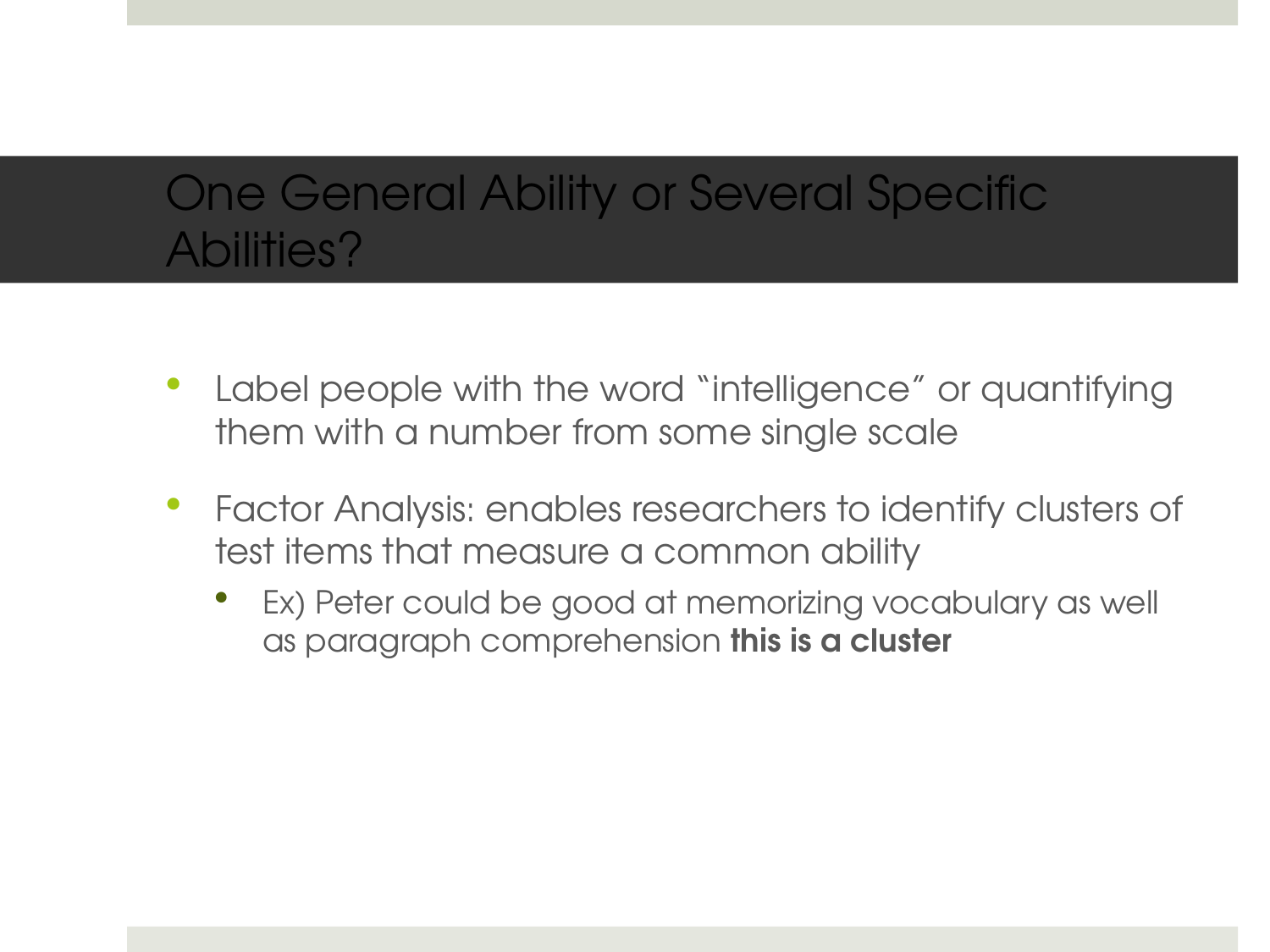

# One General Ability or Several Specific Abilities?
Label people with the word “intelligence” or quantifying them with a number from some single scale
Factor Analysis: enables researchers to identify clusters of test items that measure a common ability
Ex) Peter could be good at memorizing vocabulary as well as paragraph comprehension this is a cluster